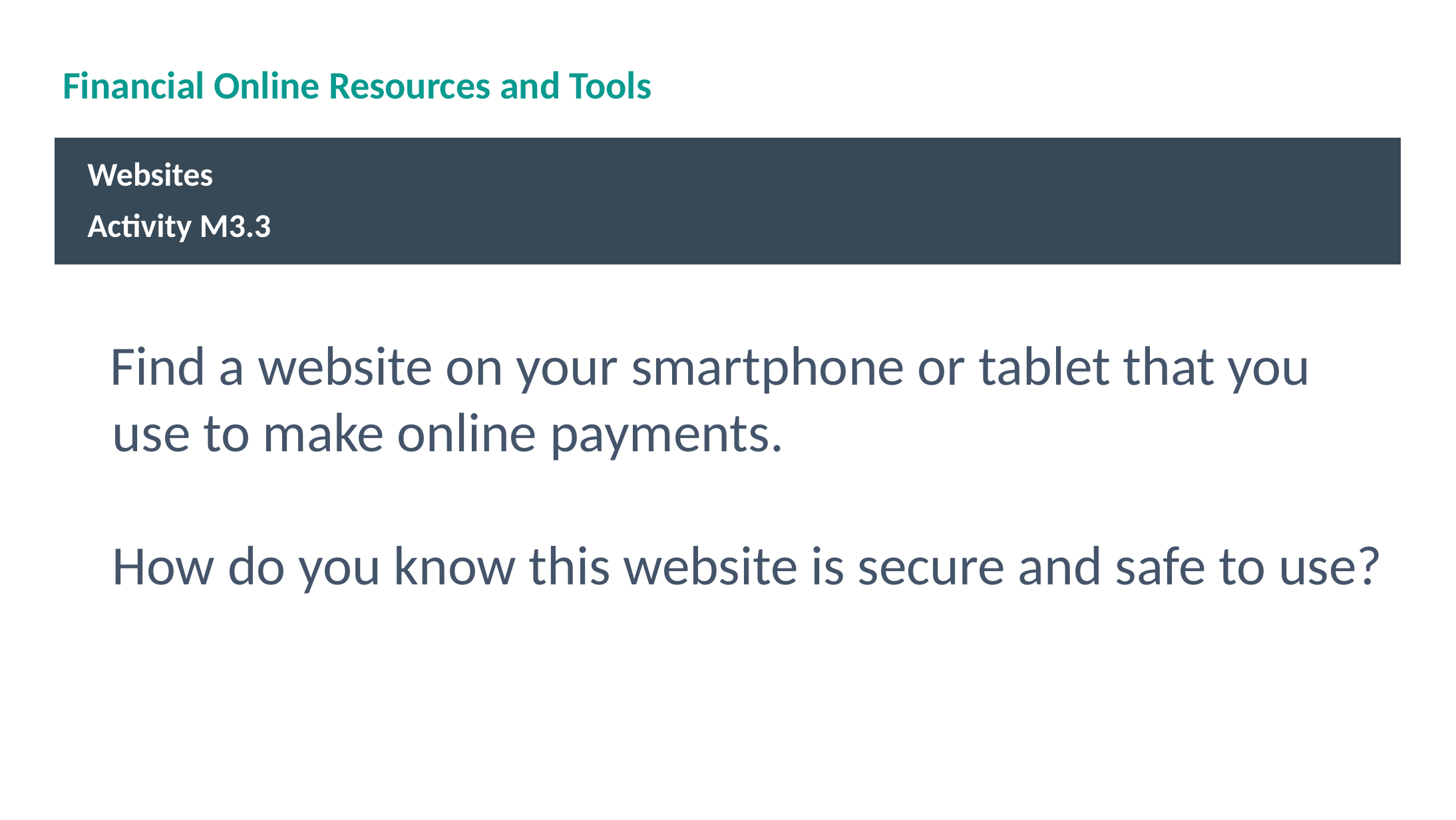

# Financial Online Resources and Tools
Websites
Activity M3.3

  Find a website on your smartphone or tablet that you use to make online payments.

  How do you know this website is secure and safe to use?